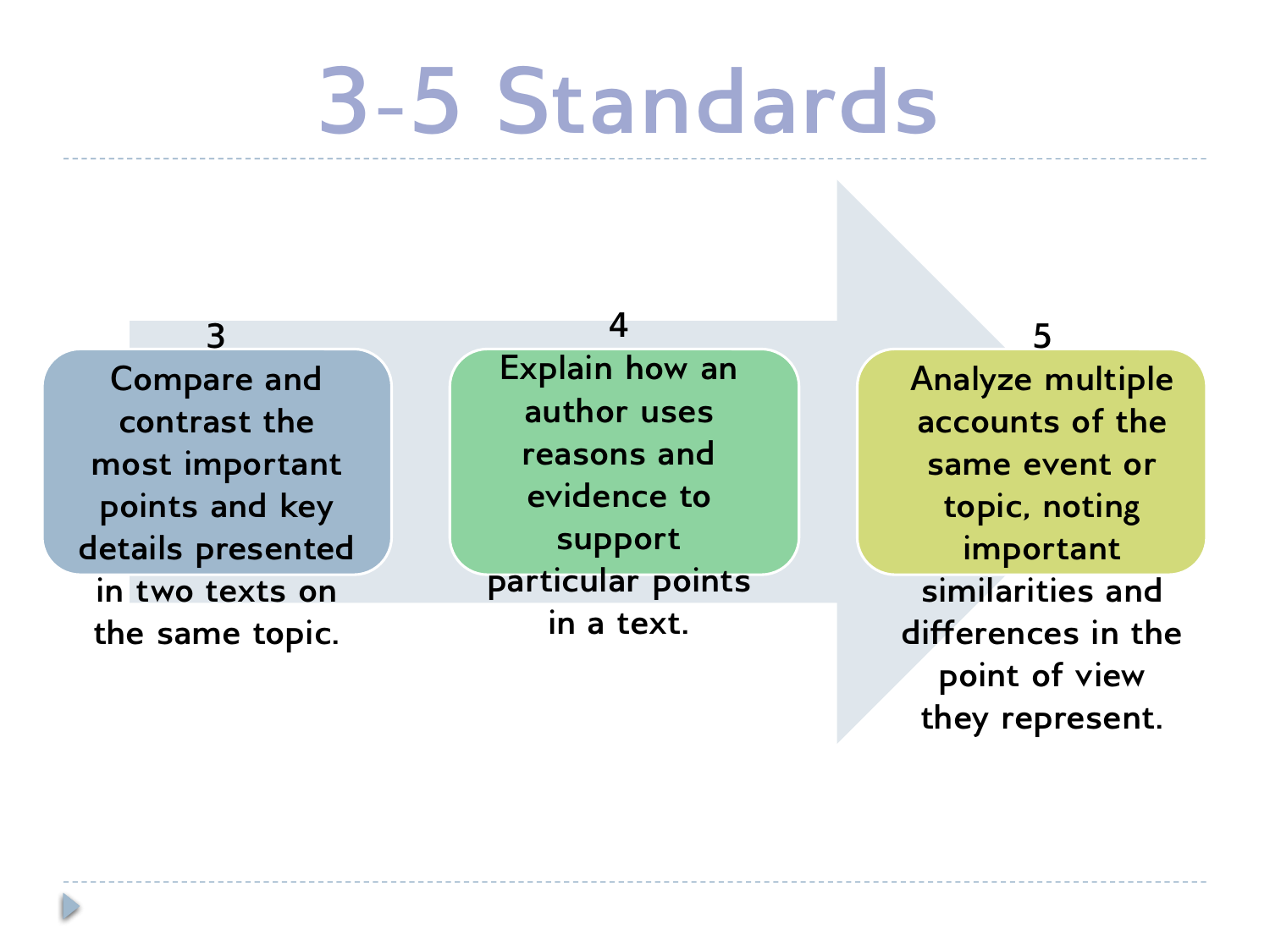

3-5 Standards

4
Explain how an author uses reasons and evidence to support particular points in a text.
3
Compare and contrast the most important points and key details presented in two texts on the same topic.
5
Analyze multiple accounts of the same event or topic, noting important similarities and differences in the point of view they represent.